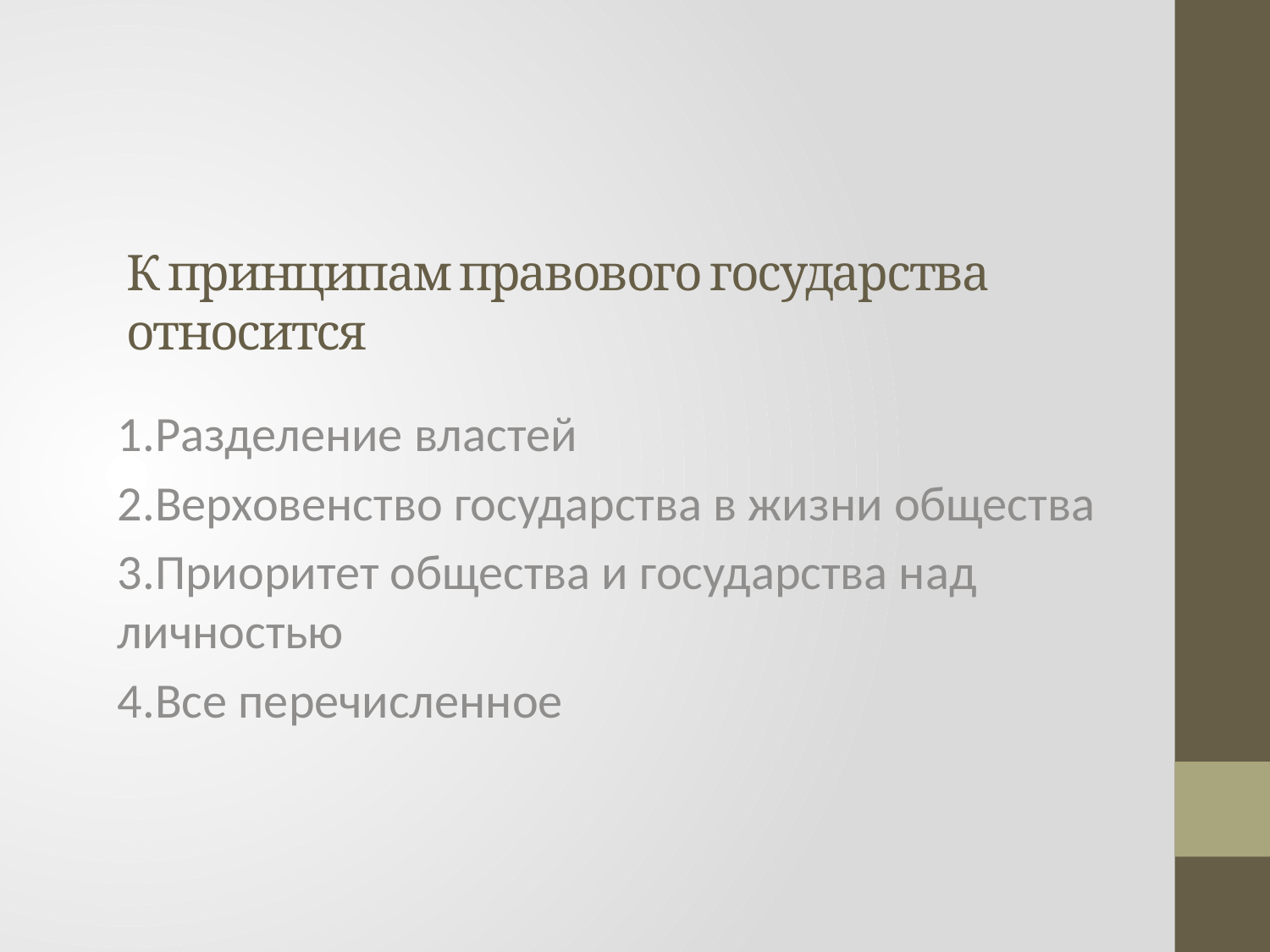

# К принципам правового государства относится
1.Разделение властей
2.Верховенство государства в жизни общества
3.Приоритет общества и государства над личностью
4.Все перечисленное